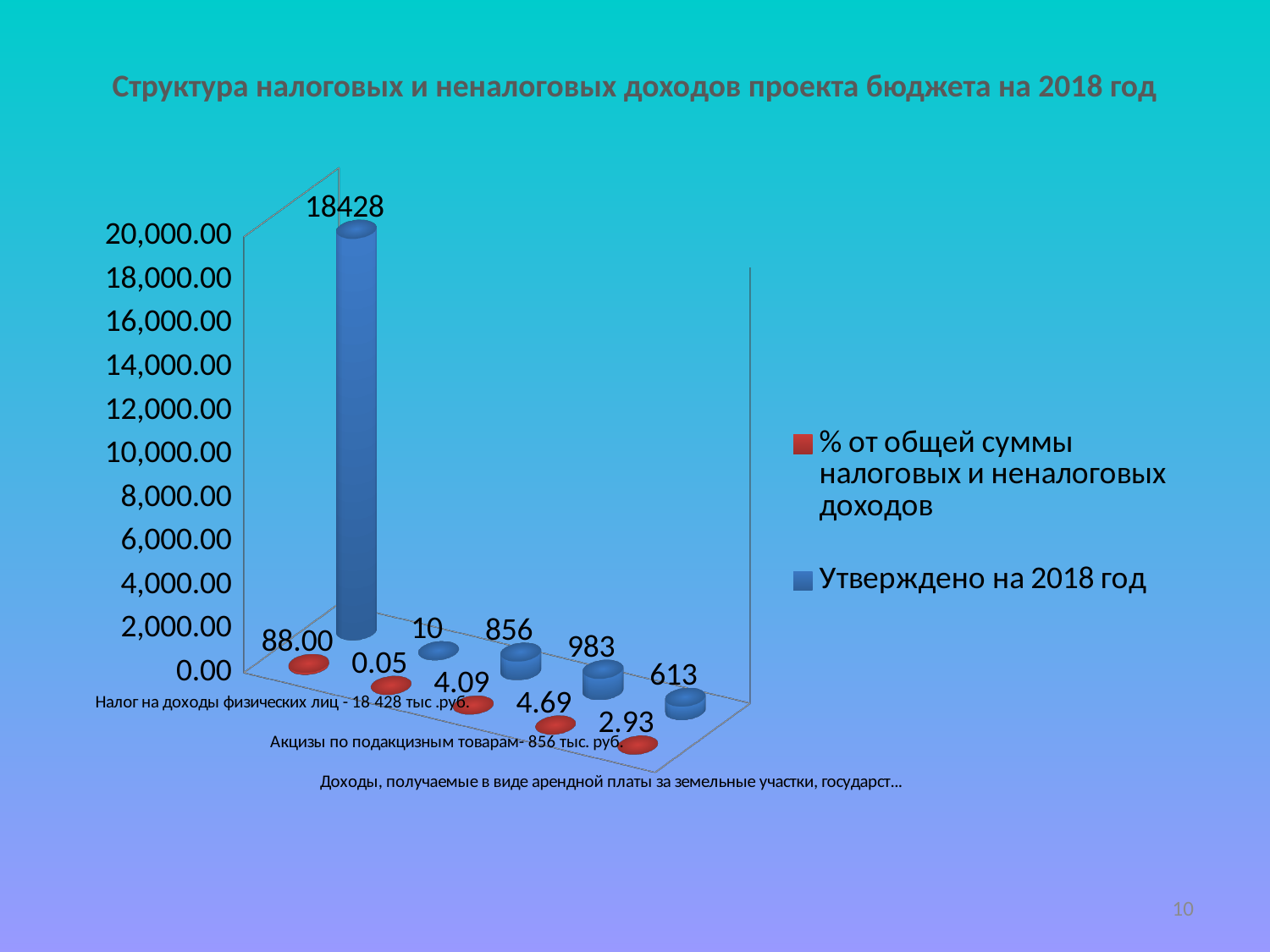

# Структура налоговых и неналоговых доходов проекта бюджета на 2018 год

[unsupported chart]

10